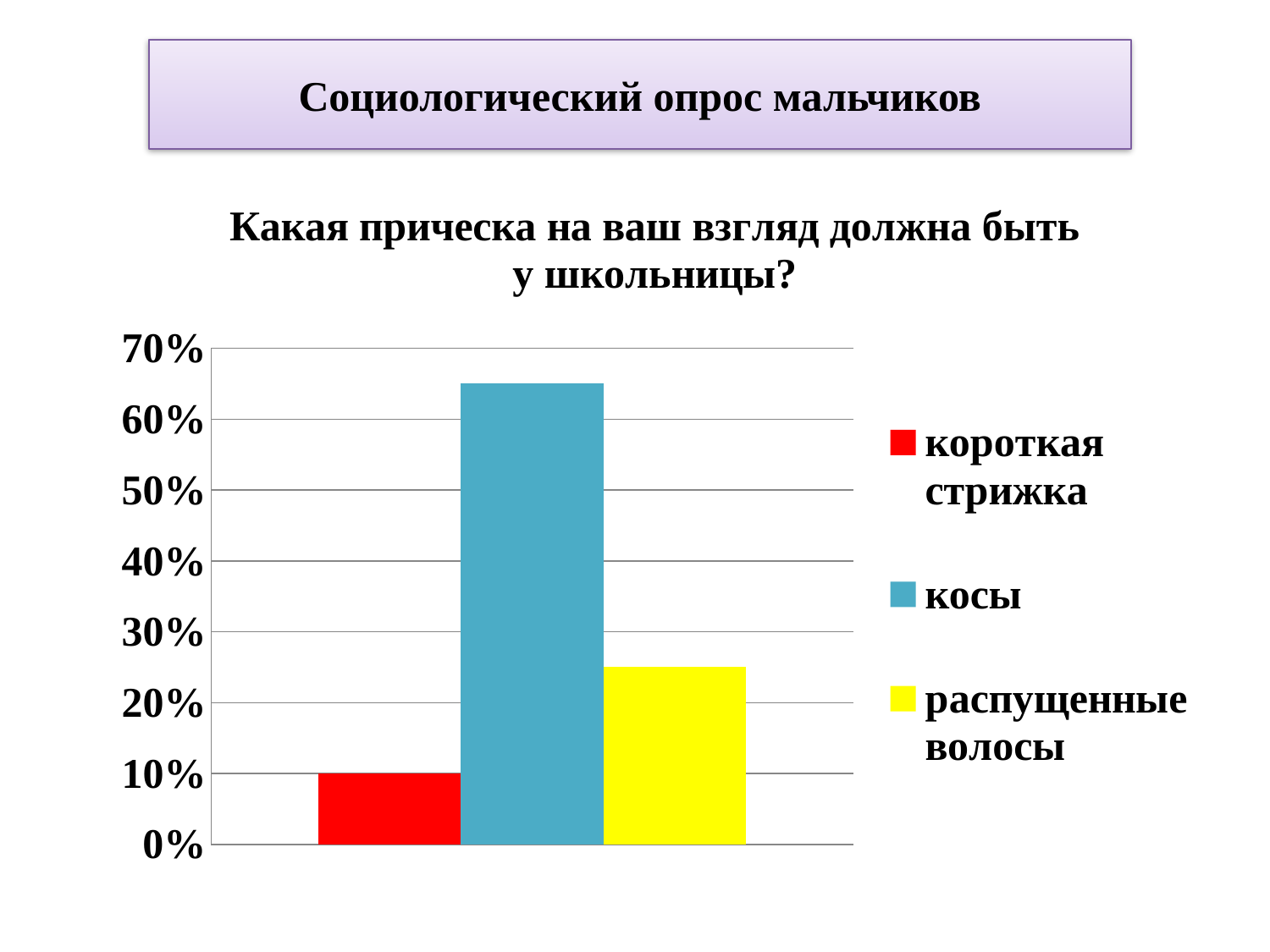

Социологический опрос мальчиков

### Chart: Какая прическа на ваш взгляд должна быть у школьницы?

| Category | короткая стрижка | косы | распущенные волосы |
|---|---|---|---|
| Категория 1 | 0.1 | 0.6500000000000012 | 0.25 |